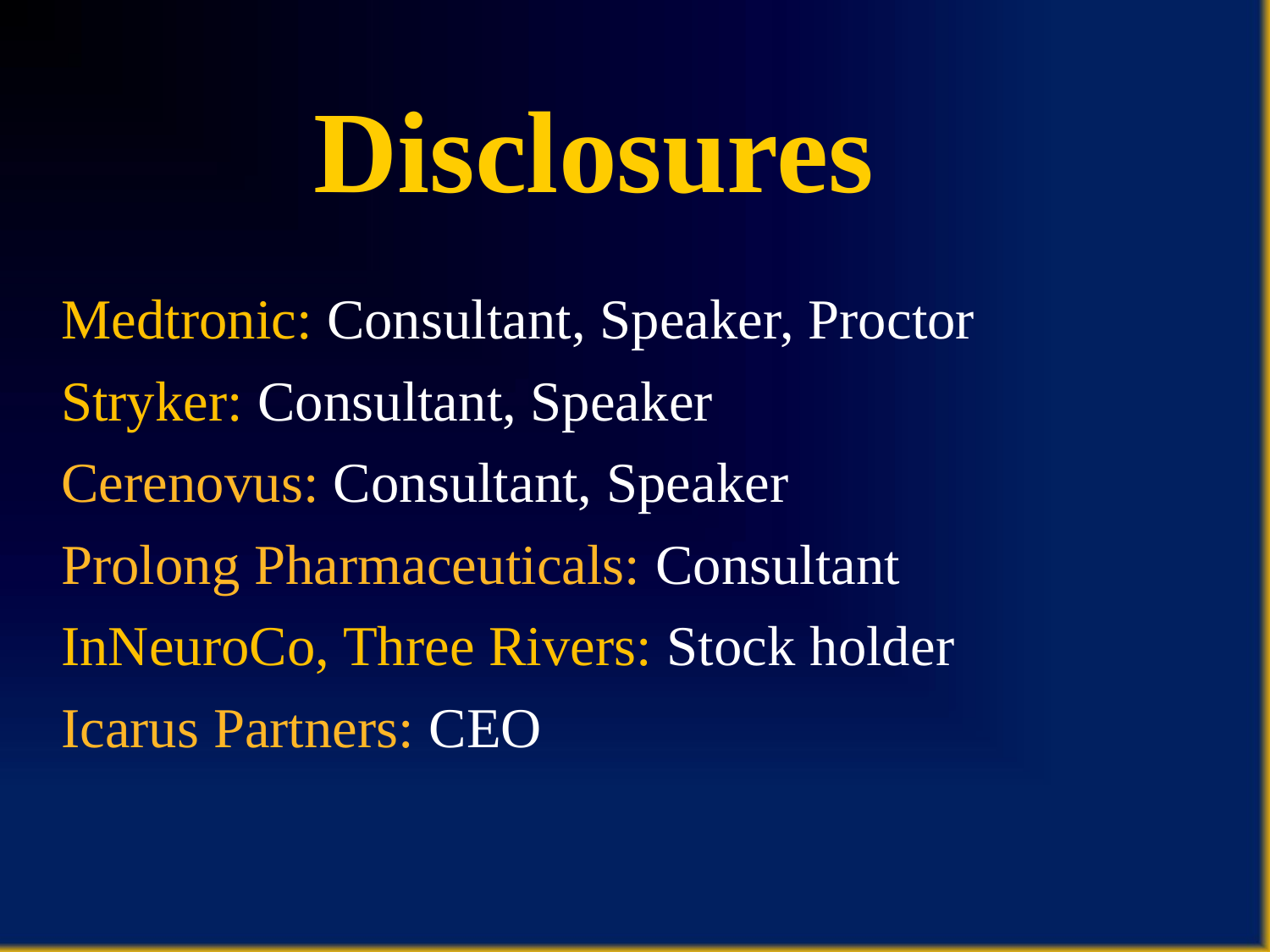

# Disclosures
Medtronic: Consultant, Speaker, Proctor
Stryker: Consultant, Speaker
Cerenovus: Consultant, Speaker
Prolong Pharmaceuticals: Consultant
InNeuroCo, Three Rivers: Stock holder
Icarus Partners: CEO